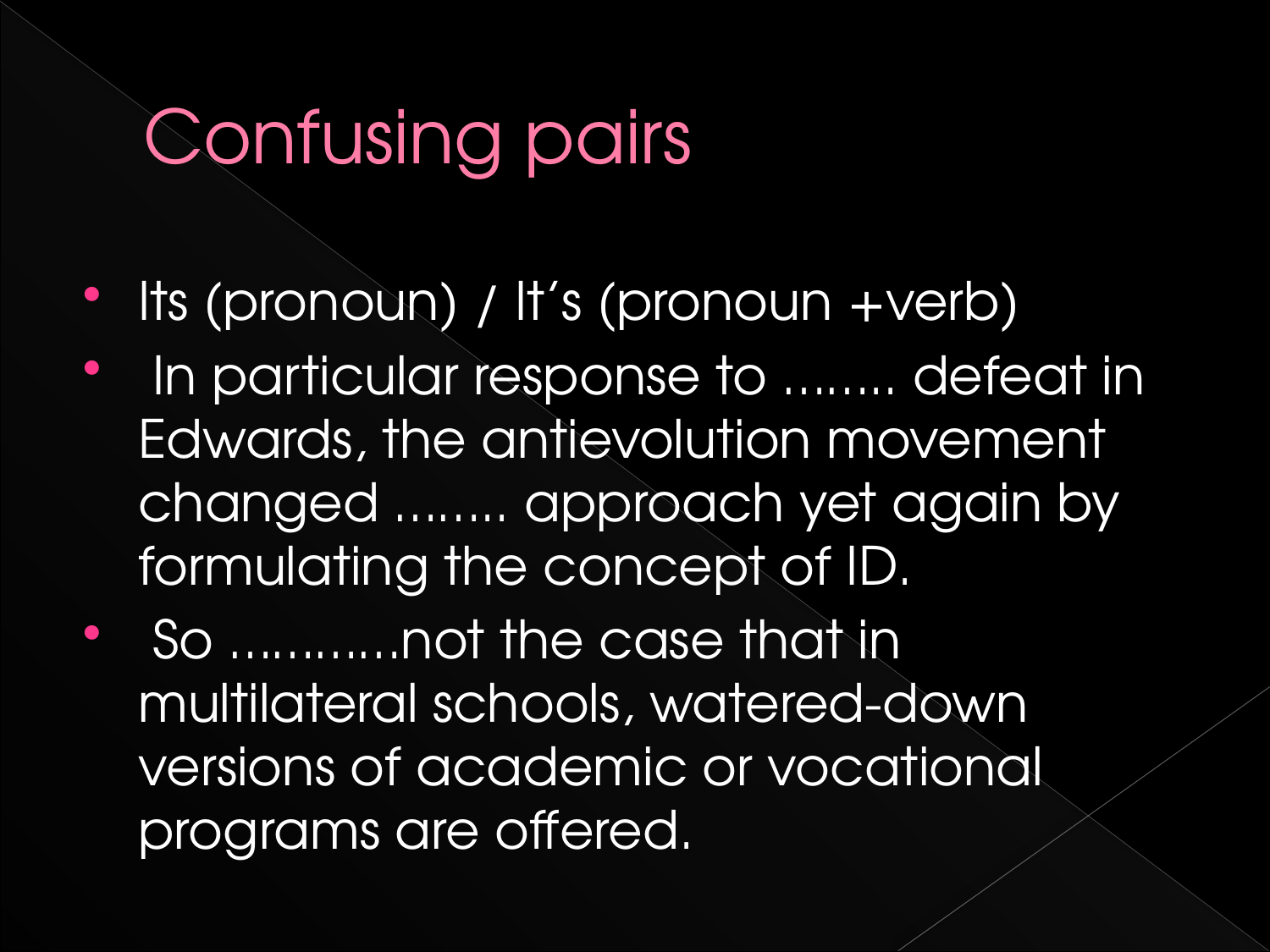

# Confusing pairs
Its (pronoun) / It’s (pronoun +verb)
 In particular response to …….. defeat in Edwards, the antievolution movement changed …….. approach yet again by formulating the concept of ID.
 So …………not the case that in multilateral schools, watered-down versions of academic or vocational programs are offered.